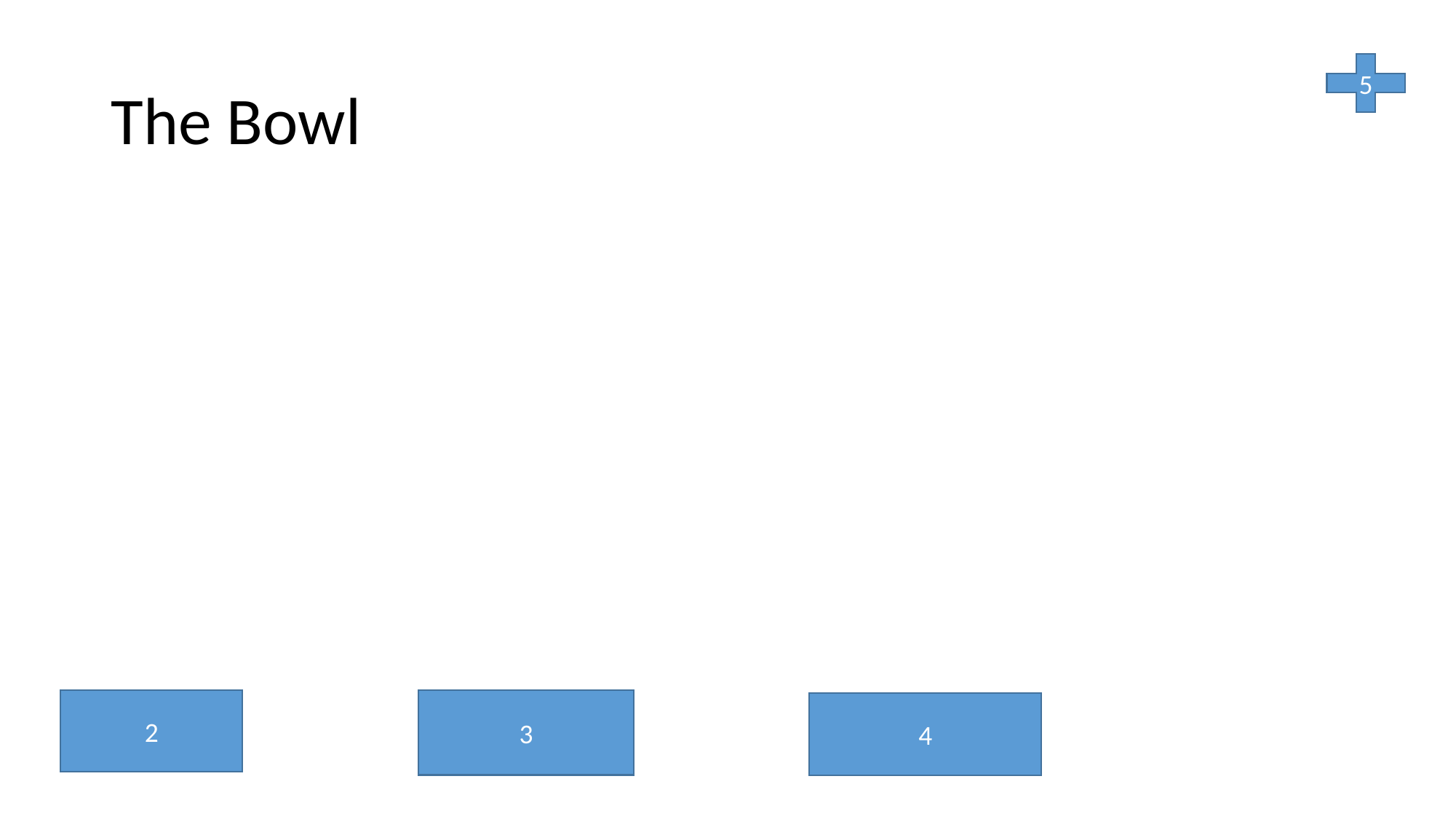

# The Bowl
5
2
3
4